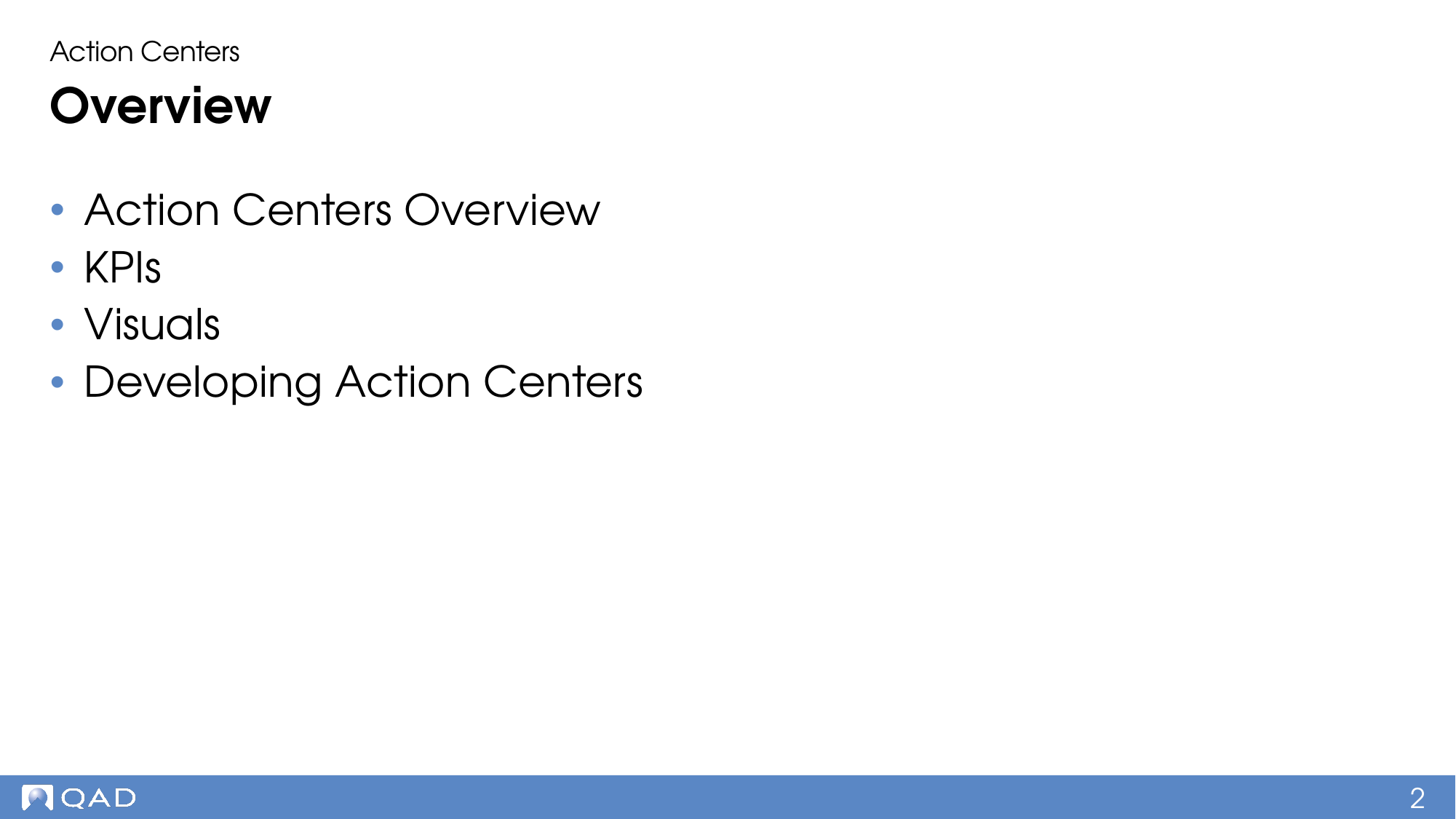

Action Centers
# Overview
Action Centers Overview
KPIs
Visuals
Developing Action Centers
2